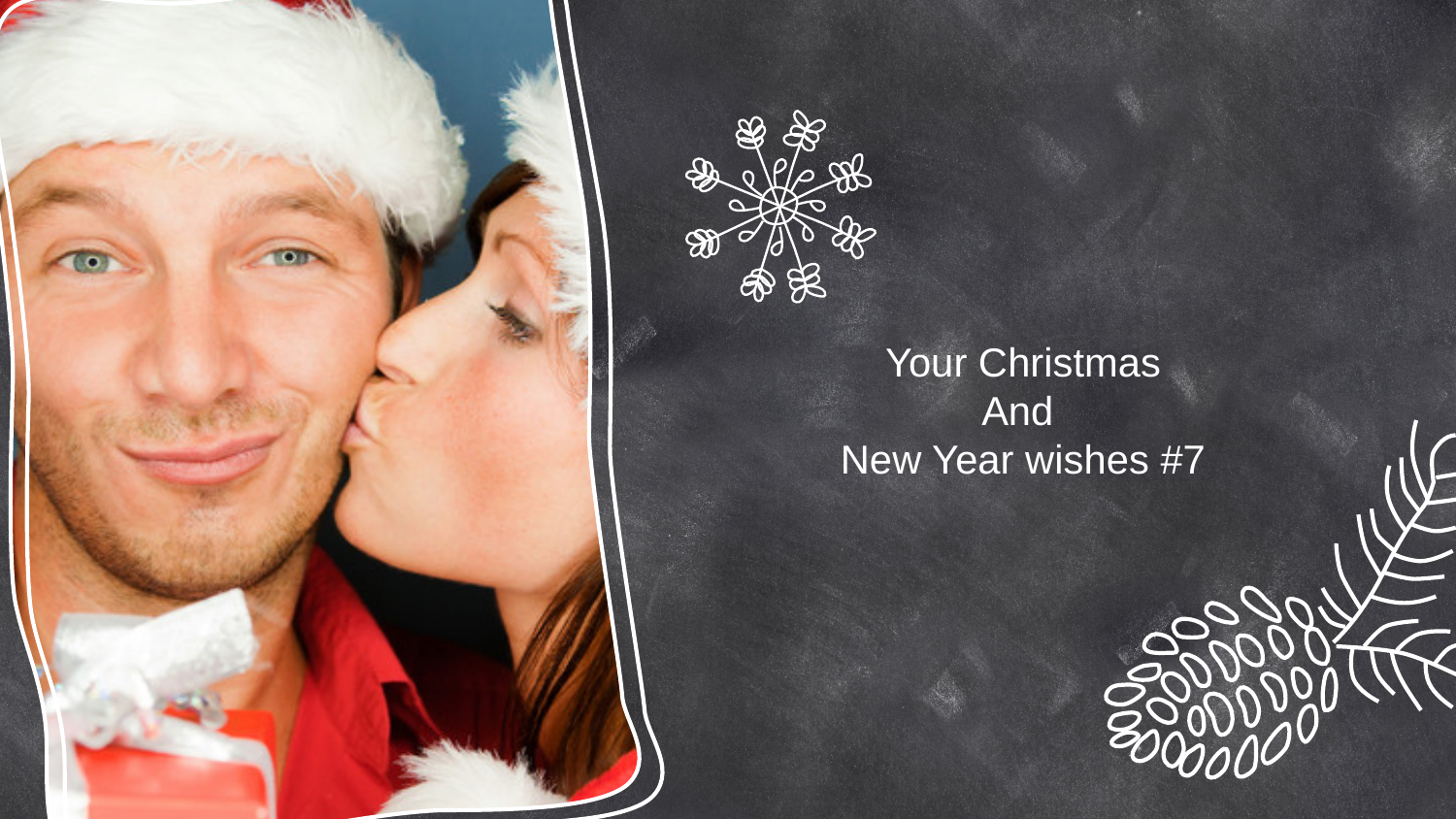

Your Christmas
And
New Year wishes #7